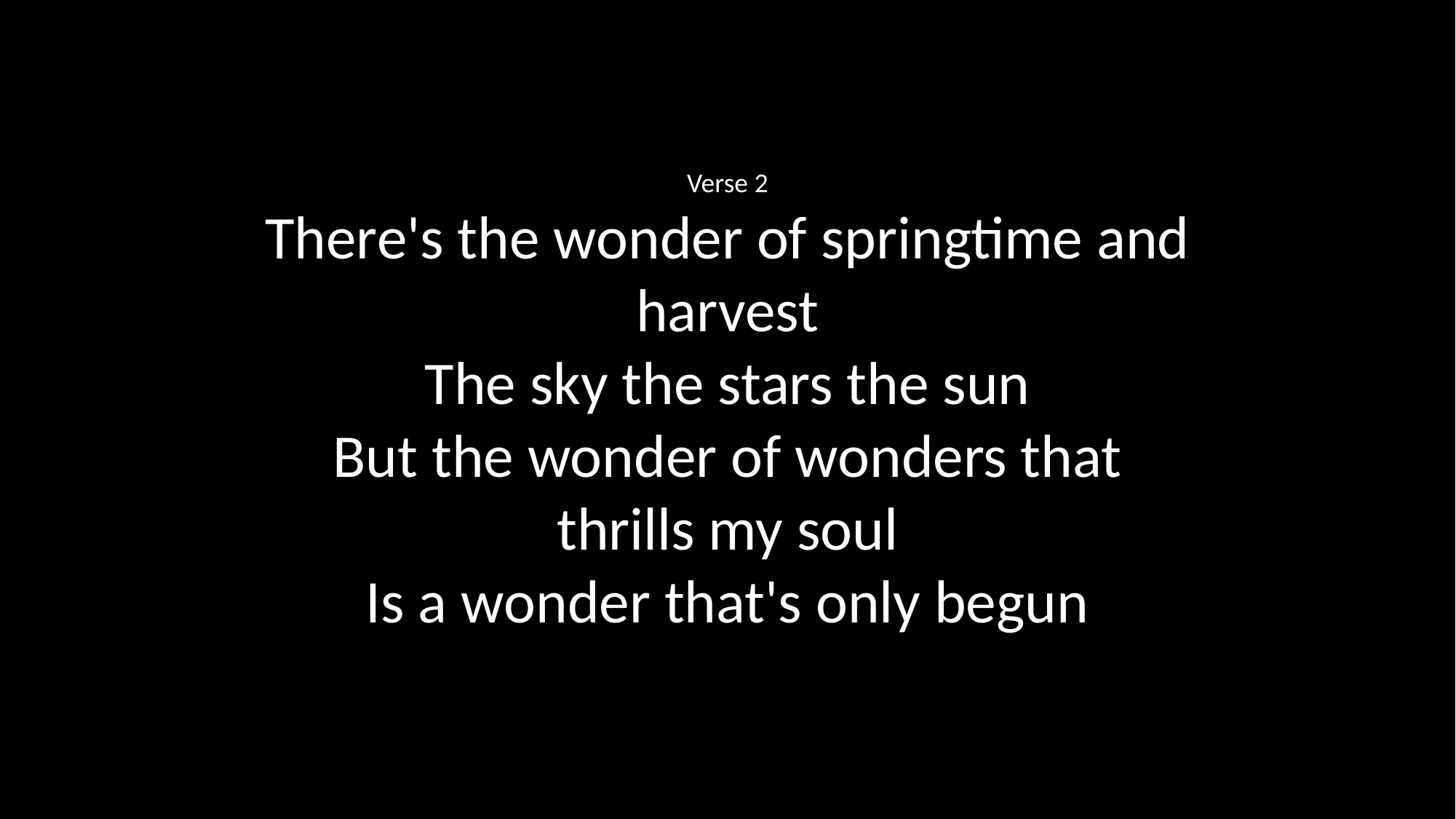

Verse 2
There's the wonder of springtime and harvest
The sky the stars the sun
But the wonder of wonders that thrills my soul
Is a wonder that's only begun